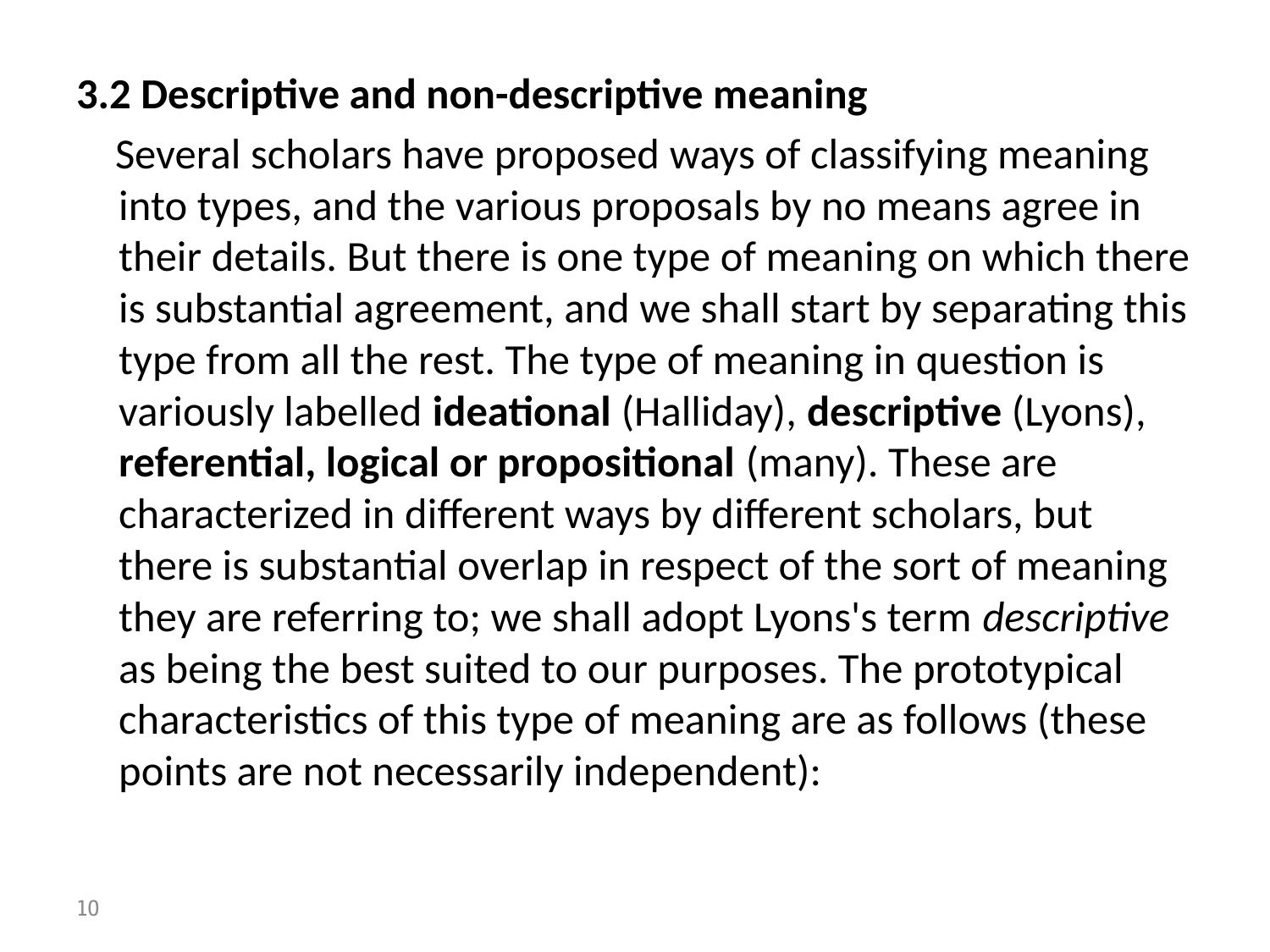

3.2 Descriptive and non-descriptive meaning
    Several scholars have proposed ways of classifying meaning into types, and the various proposals by no means agree in their details. But there is one type of meaning on which there is substantial agreement, and we shall start by separating this type from all the rest. The type of meaning in question is variously labelled ideational (Halliday), descriptive (Lyons), referential, logical or propositional (many). These are characterized in different ways by different scholars, but there is substantial overlap in respect of the sort of meaning they are referring to; we shall adopt Lyons's term descriptive as being the best suited to our purposes. The prototypical characteristics of this type of meaning are as follows (these points are not necessarily independent):

10